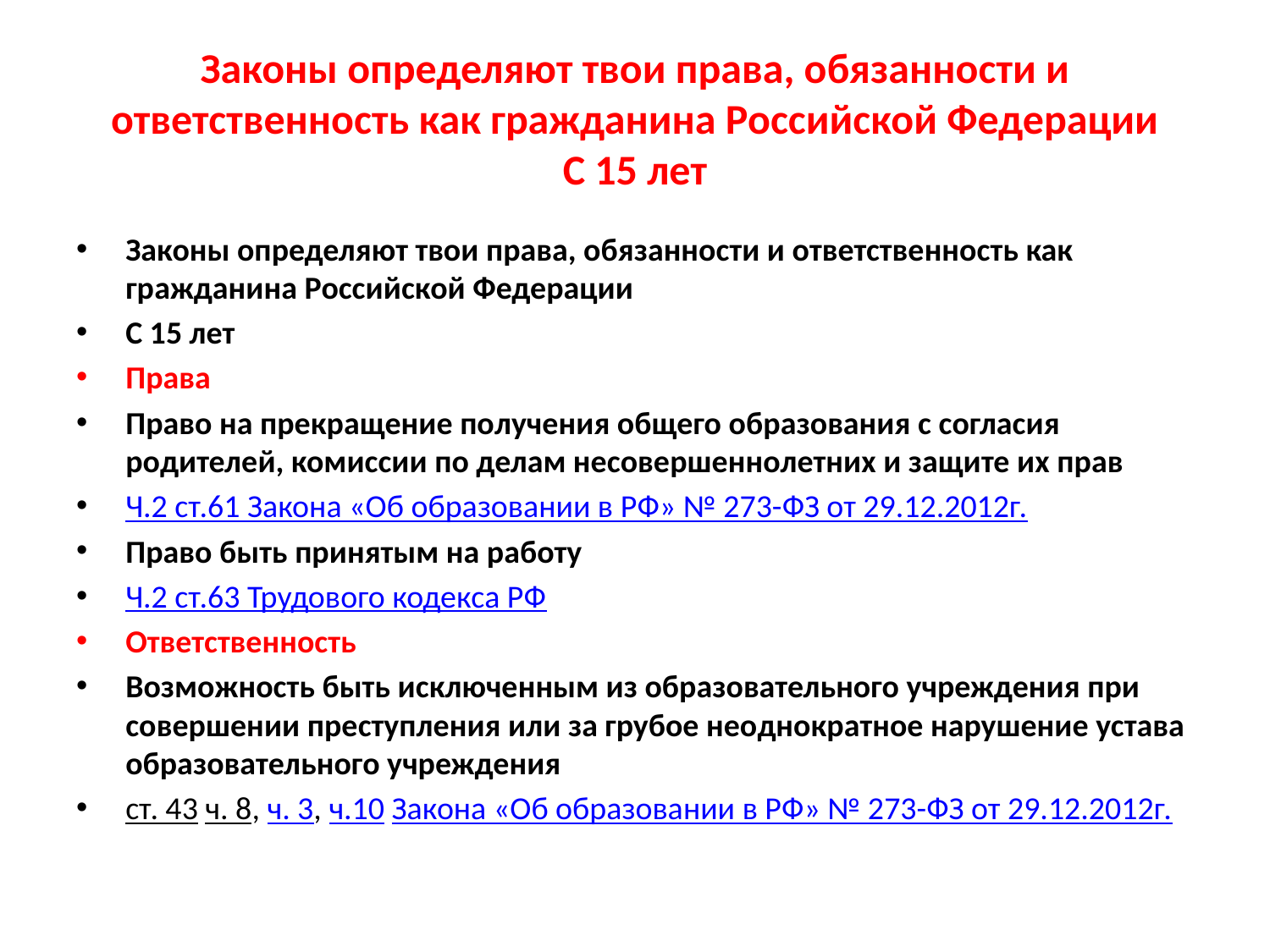

# Законы определяют твои права, обязанности и ответственность как гражданина Российской Федерации С 15 лет
Законы определяют твои права, обязанности и ответственность как гражданина Российской Федерации
С 15 лет
Права
Право на прекращение получения общего образования с согласия родителей, комиссии по делам несовершеннолетних и защите их прав
Ч.2 ст.61 Закона «Об образовании в РФ» № 273-ФЗ от 29.12.2012г.
Право быть принятым на работу
Ч.2 ст.63 Трудового кодекса РФ
Ответственность
Возможность быть исключенным из образовательного учреждения при совершении преступления или за грубое неоднократное нарушение устава образовательного учреждения
ст. 43 ч. 8, ч. 3, ч.10 Закона «Об образовании в РФ» № 273-ФЗ от 29.12.2012г.